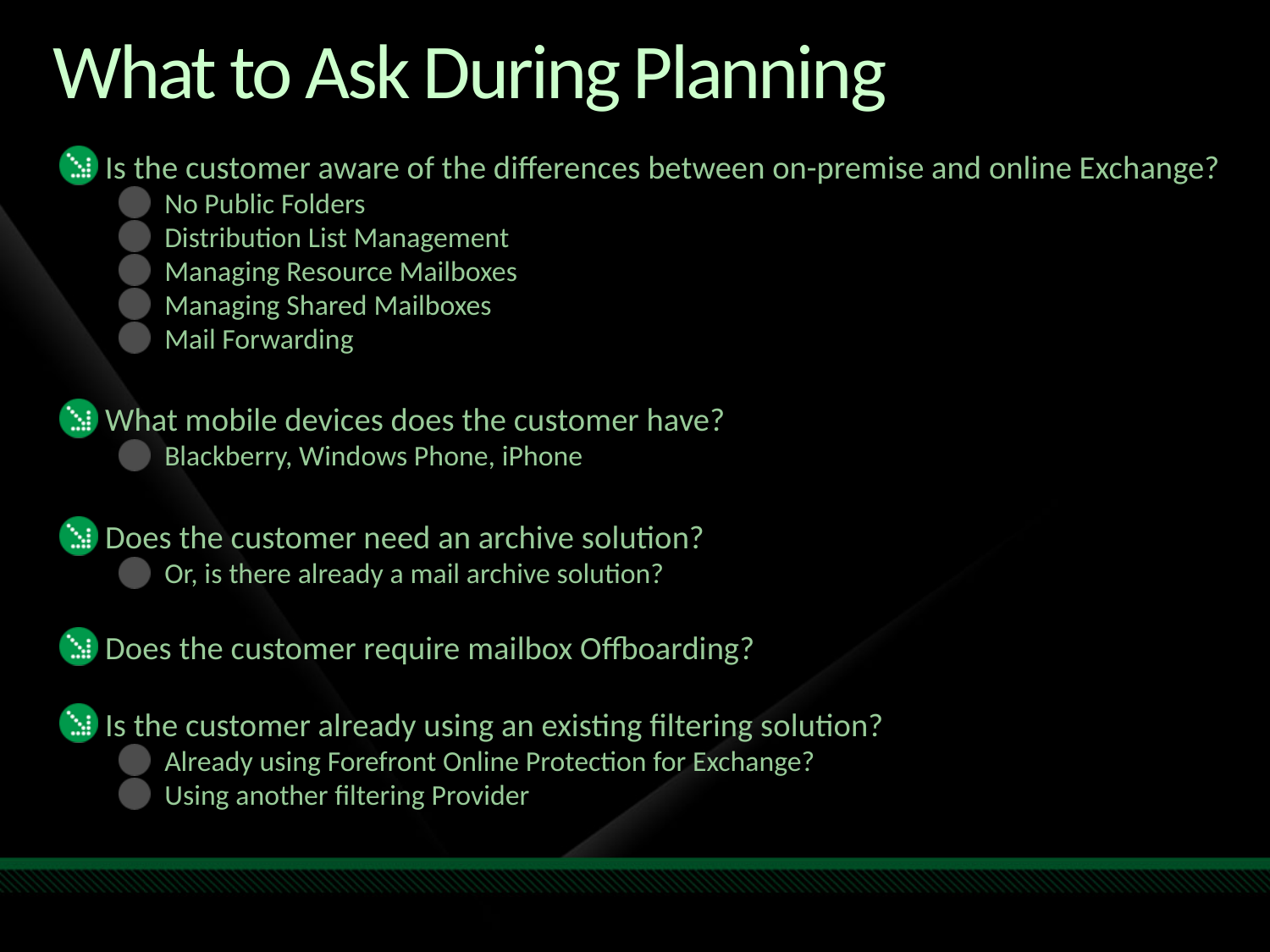

# What to Ask During Planning
Is the customer aware of the differences between on-premise and online Exchange?
No Public Folders
Distribution List Management
Managing Resource Mailboxes
Managing Shared Mailboxes
Mail Forwarding

What mobile devices does the customer have?
Blackberry, Windows Phone, iPhone

Does the customer need an archive solution?
Or, is there already a mail archive solution?

Does the customer require mailbox Offboarding?

Is the customer already using an existing filtering solution?
Already using Forefront Online Protection for Exchange?
Using another filtering Provider